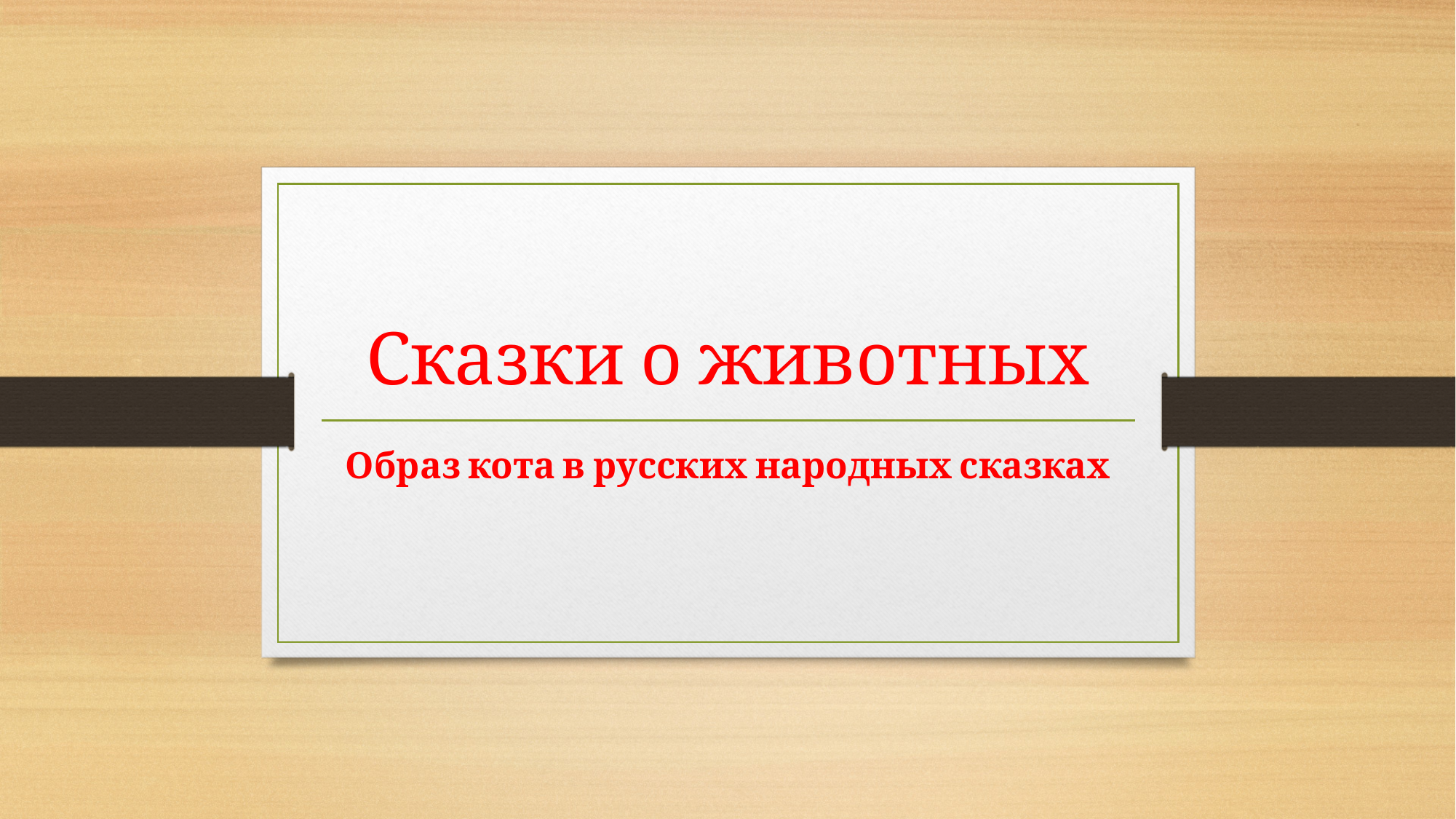

# Сказки о животных
Образ кота в русских народных сказках